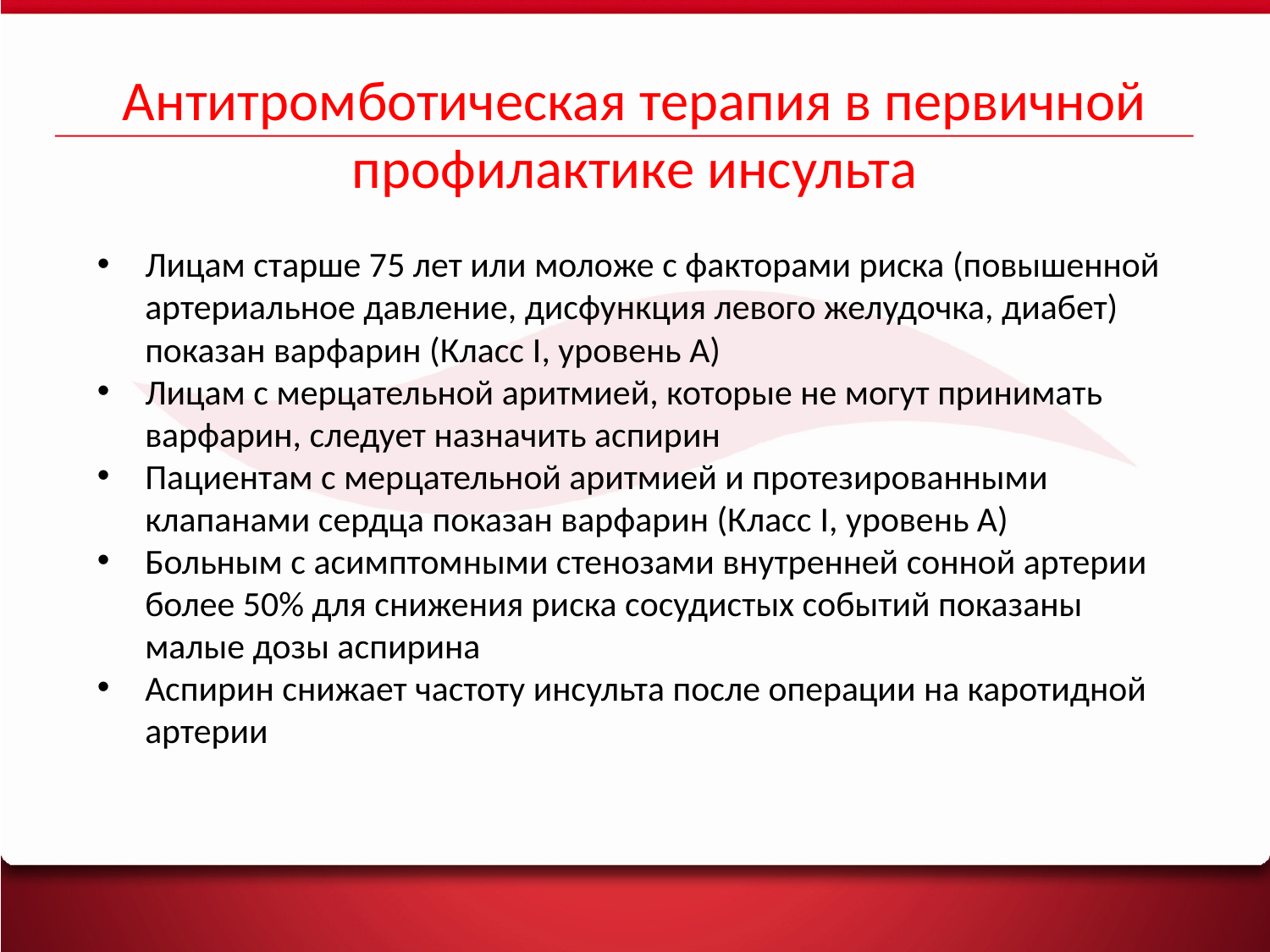

Антитромботическая терапия в первичной профилактике инсульта
Лицам старше 75 лет или моложе с факторами риска (повышенной артериальное давление, дисфункция левого желудочка, диабет) показан варфарин (Класс I, уровень А)
Лицам с мерцательной аритмией, которые не могут принимать варфарин, следует назначить аспирин
Пациентам с мерцательной аритмией и протезированными клапанами сердца показан варфарин (Класс I, уровень А)
Больным с асимптомными стенозами внутренней сонной артерии более 50% для снижения риска сосудистых событий показаны малые дозы аспирина
Аспирин снижает частоту инсульта после операции на каротидной артерии